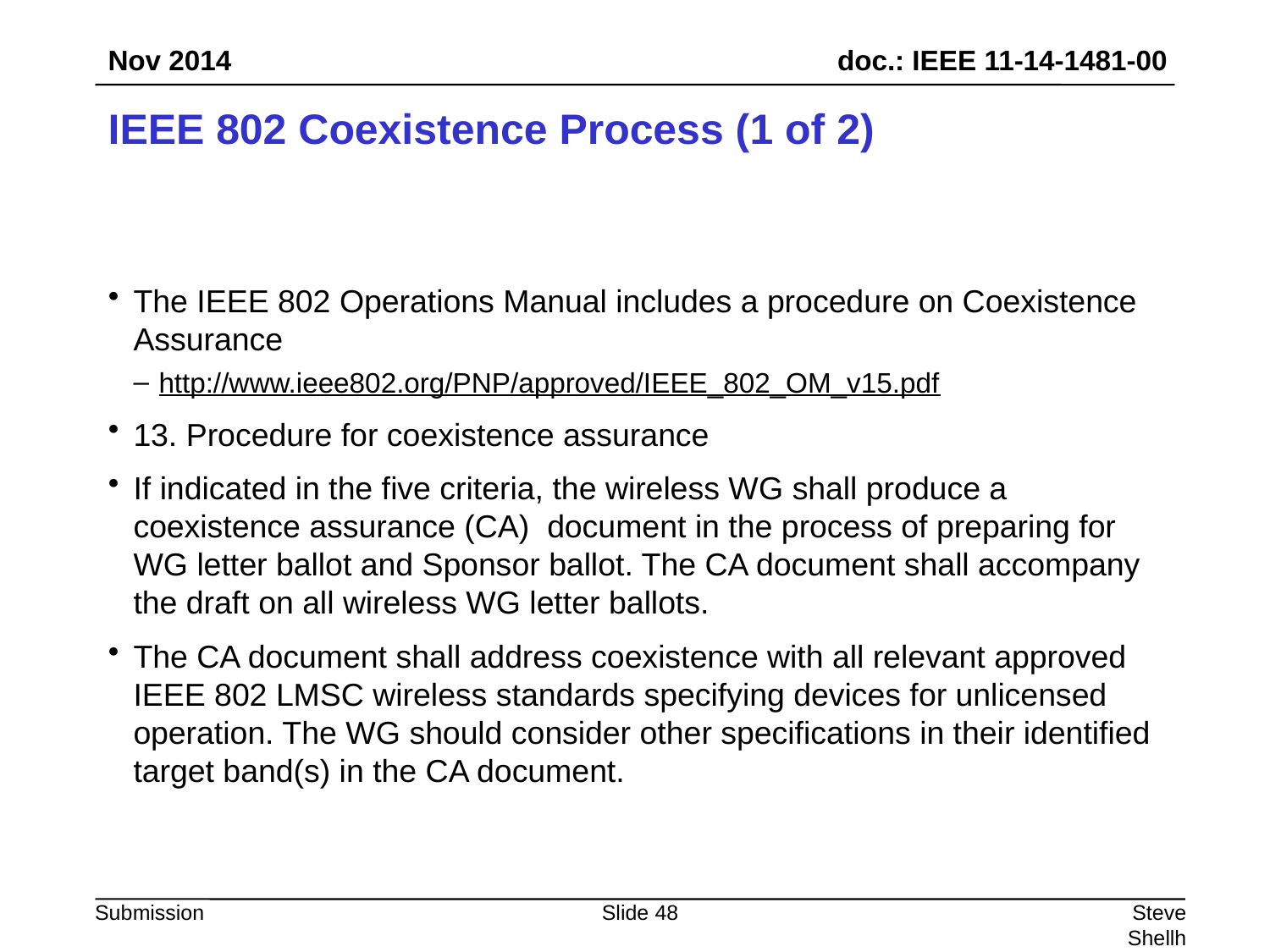

Nov 2014
# IEEE 802 Coexistence Process (1 of 2)
The IEEE 802 Operations Manual includes a procedure on Coexistence Assurance
http://www.ieee802.org/PNP/approved/IEEE_802_OM_v15.pdf
13. Procedure for coexistence assurance
If indicated in the five criteria, the wireless WG shall produce a coexistence assurance (CA)  document in the process of preparing for WG letter ballot and Sponsor ballot. The CA document shall accompany the draft on all wireless WG letter ballots.
The CA document shall address coexistence with all relevant approved IEEE 802 LMSC wireless standards specifying devices for unlicensed operation. The WG should consider other specifications in their identified target band(s) in the CA document.

Slide 48
Steve Shellhammer, Qualcomm